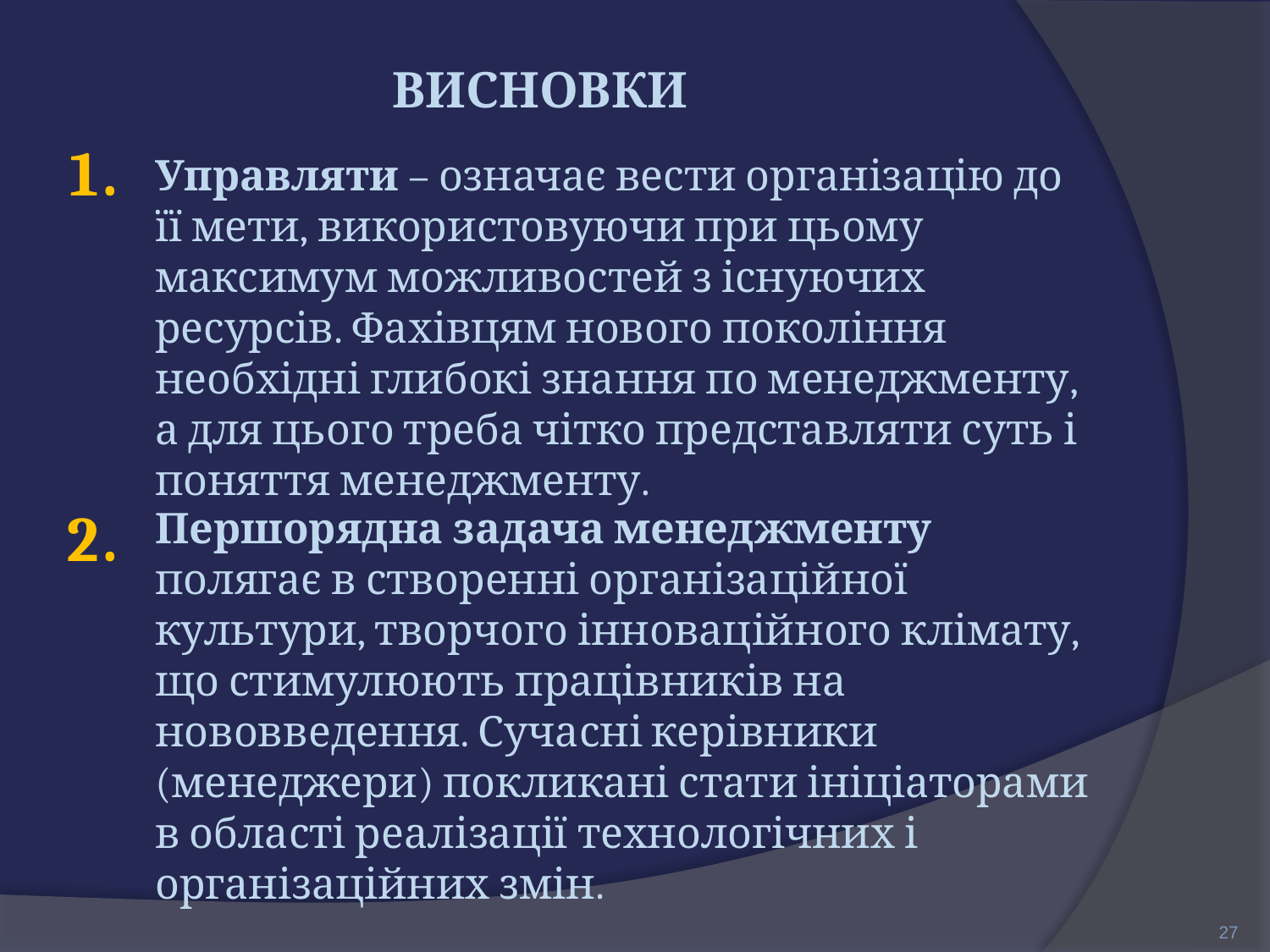

ВИСНОВКИ
 1.
Управляти – означає вести організацію до її мети, використовуючи при цьому максимум можливостей з існуючих ресурсів. Фахівцям нового покоління необхідні глибокі знання по менеджменту, а для цього треба чітко представляти суть і поняття менеджменту.
 2.
Першорядна задача менеджменту полягає в створенні організаційної культури, творчого інноваційного клімату, що стимулюють працівників на нововведення. Сучасні керівники (менеджери) покликані стати ініціаторами в області реалізації технологічних і організаційних змін.
27